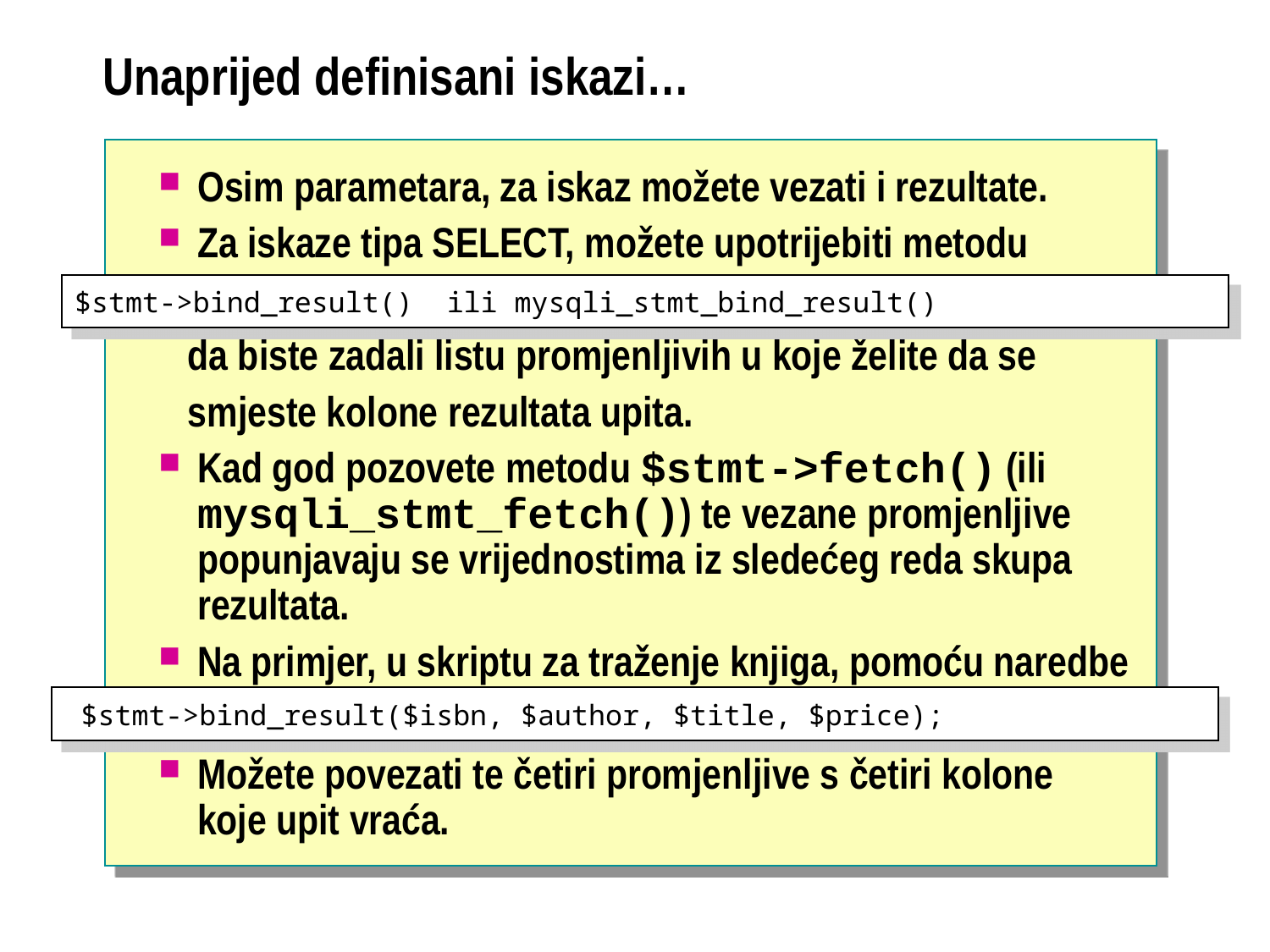

# Unaprijed definisani iskazi…
Osim parametara, za iskaz možete vezati i rezultate.
Za iskaze tipa SELECT, možete upotrijebiti metodu

   da biste zadali listu promjenljivih u koje želite da se
   smjeste kolone rezultata upita.
Kad god pozovete metodu $stmt->fetch() (ili mysqli_stmt_fetch()) te vezane promjenljive popunjavaju se vrijednostima iz sledećeg reda skupa rezultata.
Na primjer, u skriptu za traženje knjiga, pomoću naredbe

Možete povezati te četiri promjenljive s četiri kolone koje upit vraća.
$stmt->bind_result()  ili mysqli_stmt_bind_result()
 $stmt->bind_result($isbn, $author, $title, $price);